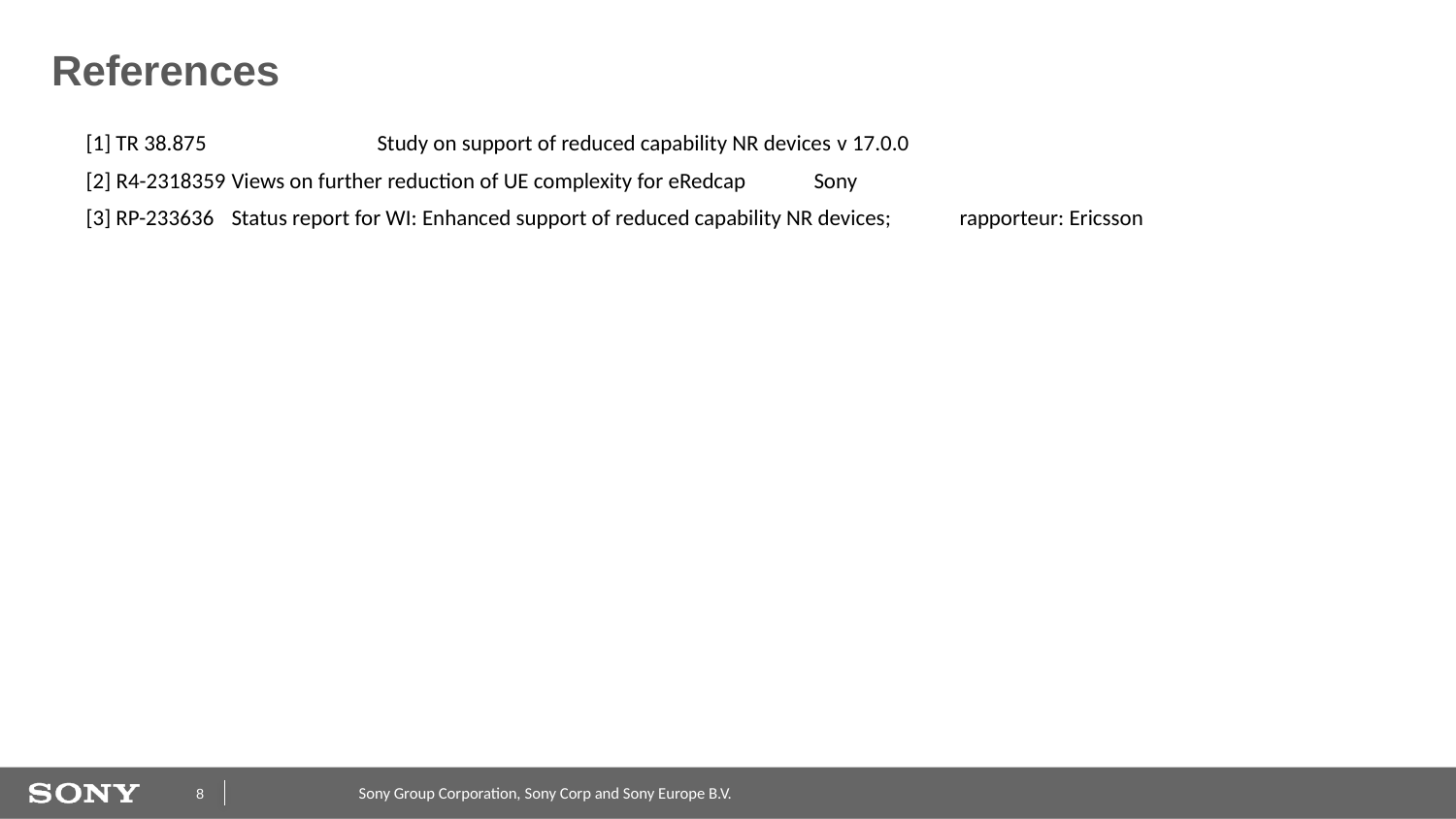

# References
[1] TR 38.875 		Study on support of reduced capability NR devices v 17.0.0
[2] R4-2318359	Views on further reduction of UE complexity for eRedcap 	Sony
[3] RP-233636 	Status report for WI: Enhanced support of reduced capability NR devices; 	rapporteur: Ericsson